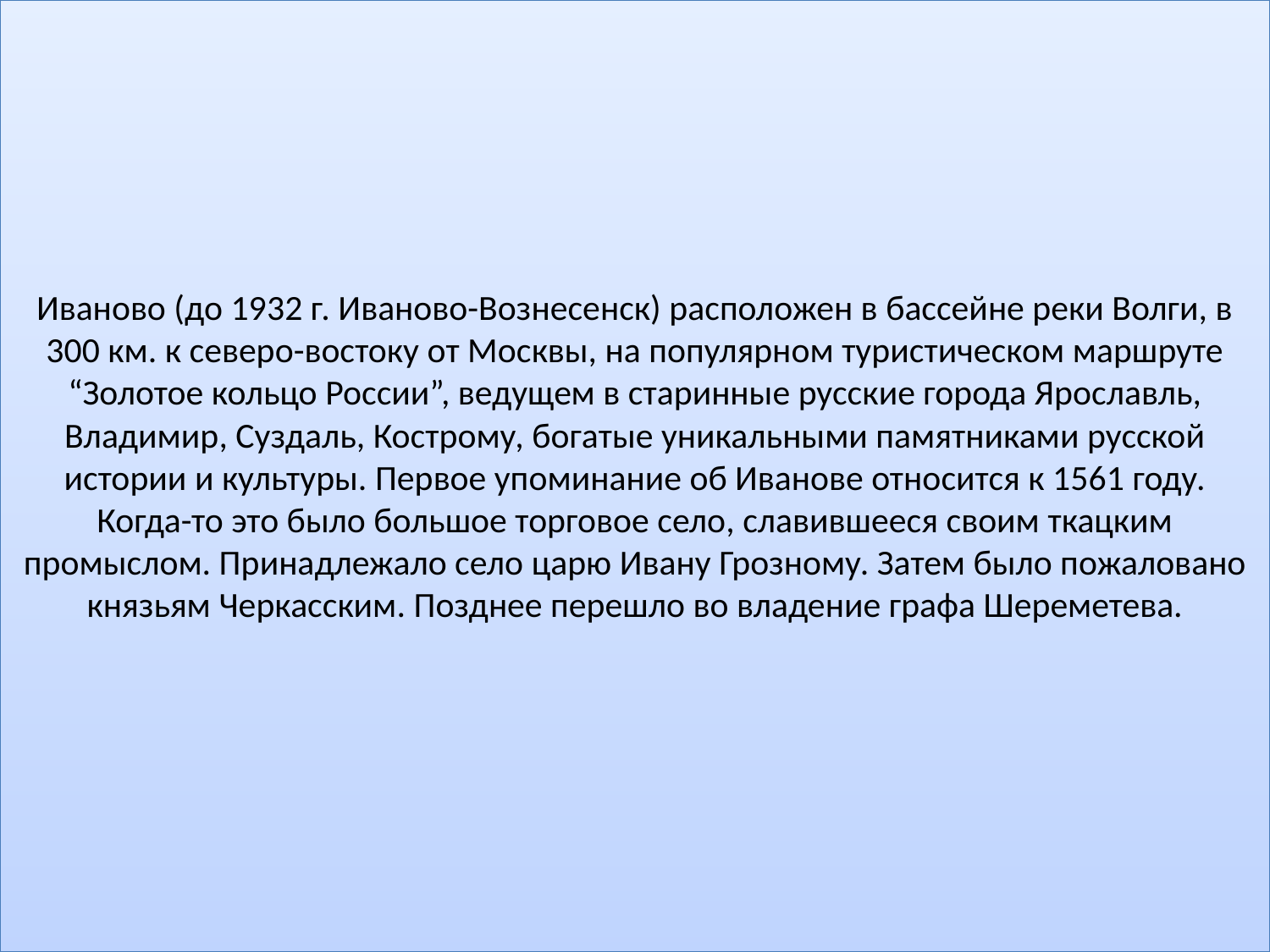

# Иваново (до 1932 г. Иваново-Вознесенск) расположен в бассейне реки Волги, в 300 км. к северо-востоку от Москвы, на популярном туристическом маршруте “Золотое кольцо России”, ведущем в старинные русские города Ярославль, Владимир, Суздаль, Кострому, богатые уникальными памятниками русской истории и культуры. Первое упоминание об Иванове относится к 1561 году. Когда-то это было большое торговое село, славившееся своим ткацким промыслом. Принадлежало село царю Ивану Грозному. Затем было пожаловано князьям Черкасским. Позднее перешло во владение графа Шереметева.